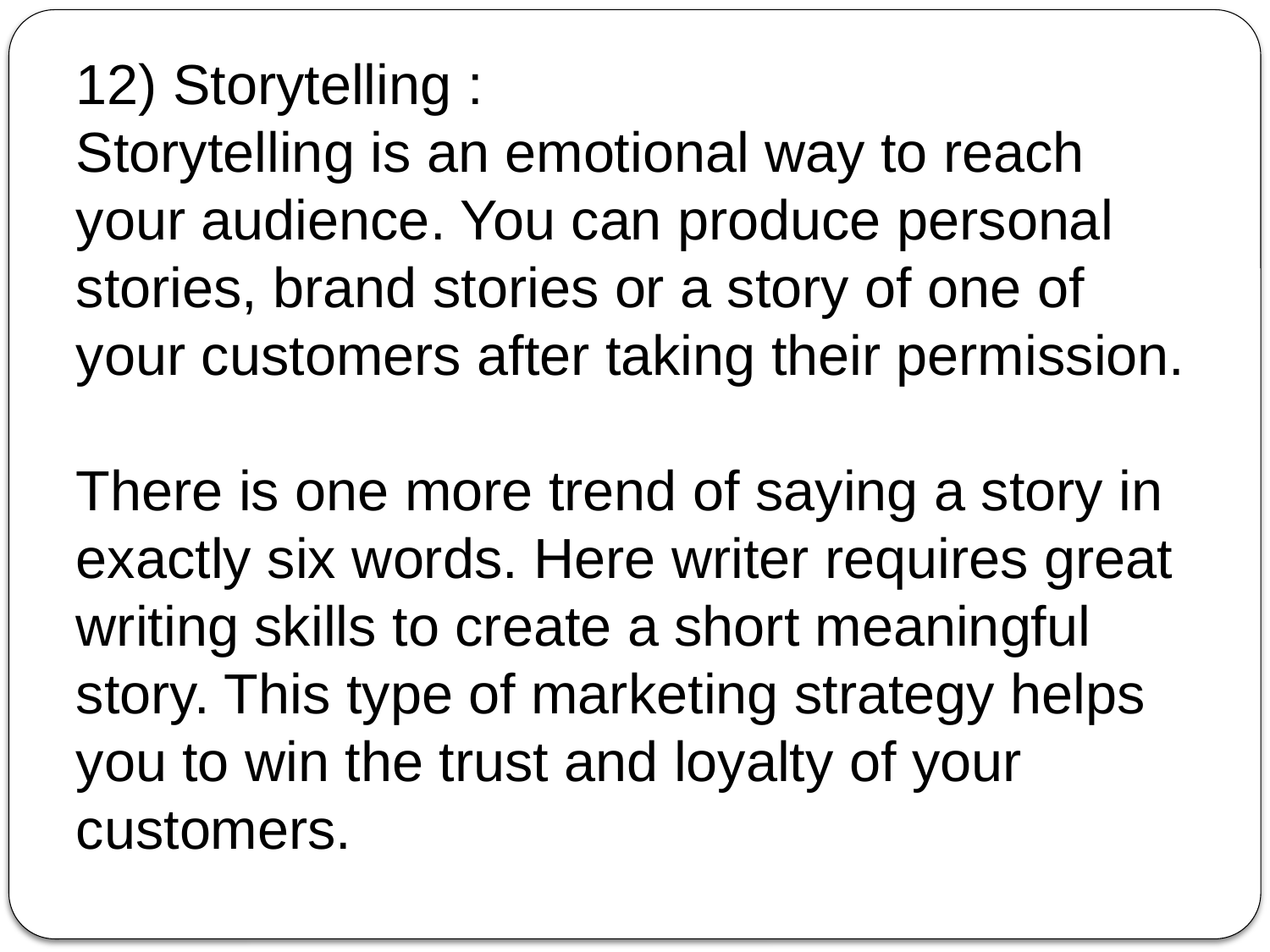

12) Storytelling :
Storytelling is an emotional way to reach your audience. You can produce personal stories, brand stories or a story of one of your customers after taking their permission.

There is one more trend of saying a story in exactly six words. Here writer requires great writing skills to create a short meaningful story. This type of marketing strategy helps you to win the trust and loyalty of your customers.